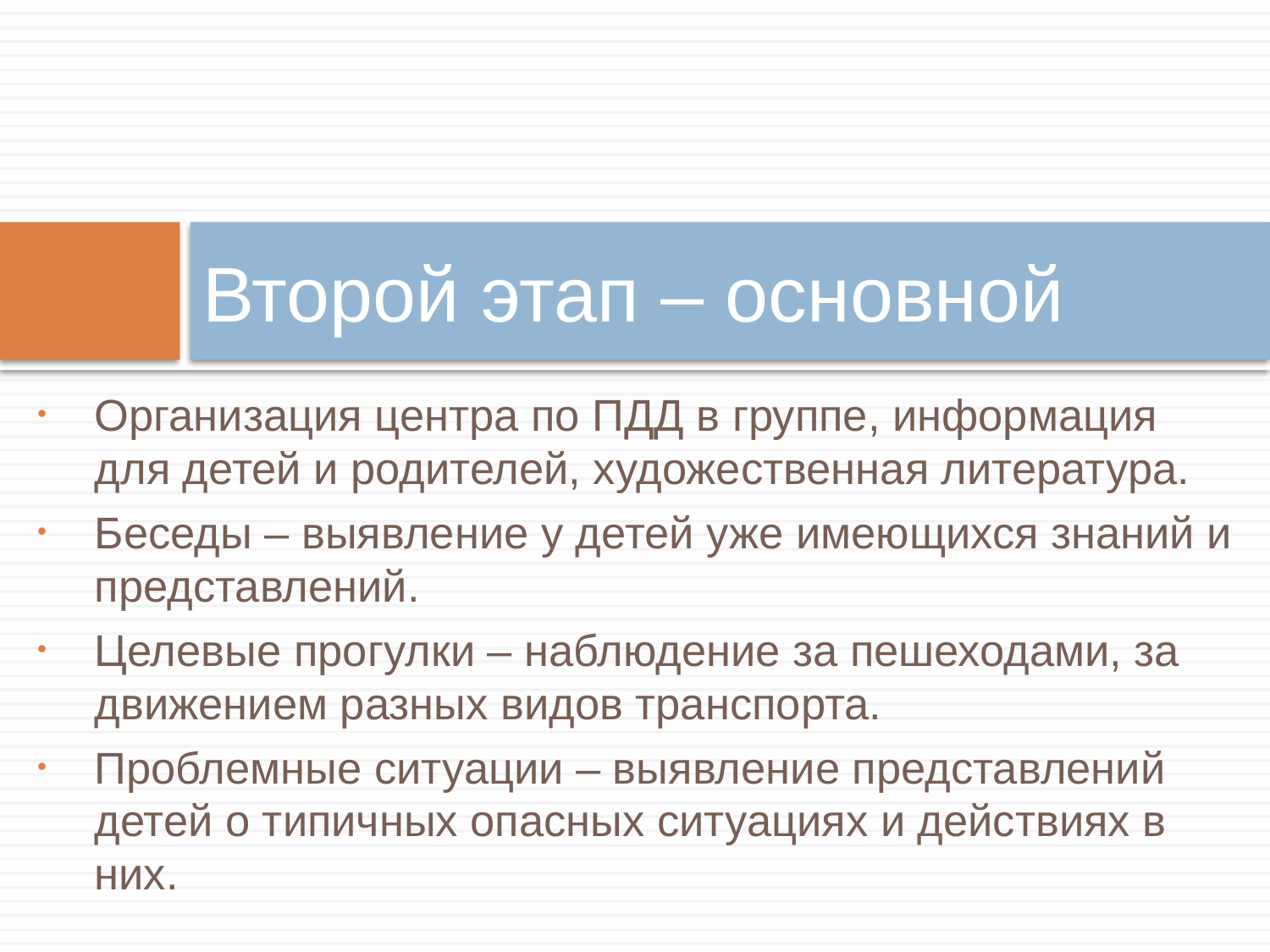

# Второй этап – основной
Организация центра по ПДД в группе, информация для детей и родителей, художественная литература.
Беседы – выявление у детей уже имеющихся знаний и представлений.
Целевые прогулки – наблюдение за пешеходами, за движением разных видов транспорта.
Проблемные ситуации – выявление представлений детей о типичных опасных ситуациях и действиях в них.